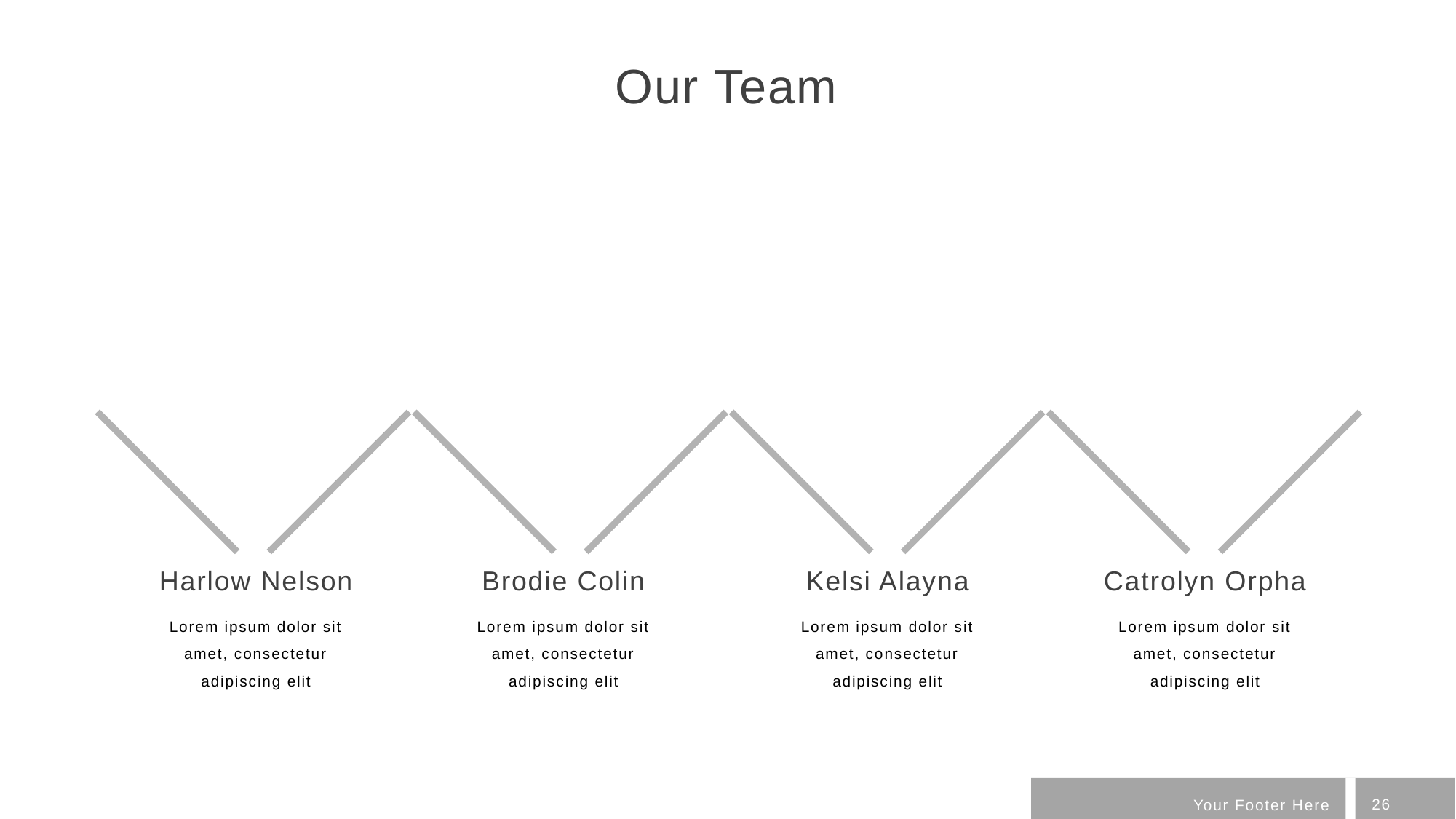

Our Team

Harlow Nelson
Brodie Colin
Kelsi Alayna
Catrolyn Orpha
Lorem ipsum dolor sit amet, consectetur adipiscing elit
Lorem ipsum dolor sit amet, consectetur adipiscing elit
Lorem ipsum dolor sit amet, consectetur adipiscing elit
Lorem ipsum dolor sit amet, consectetur adipiscing elit

26
Your Footer Here